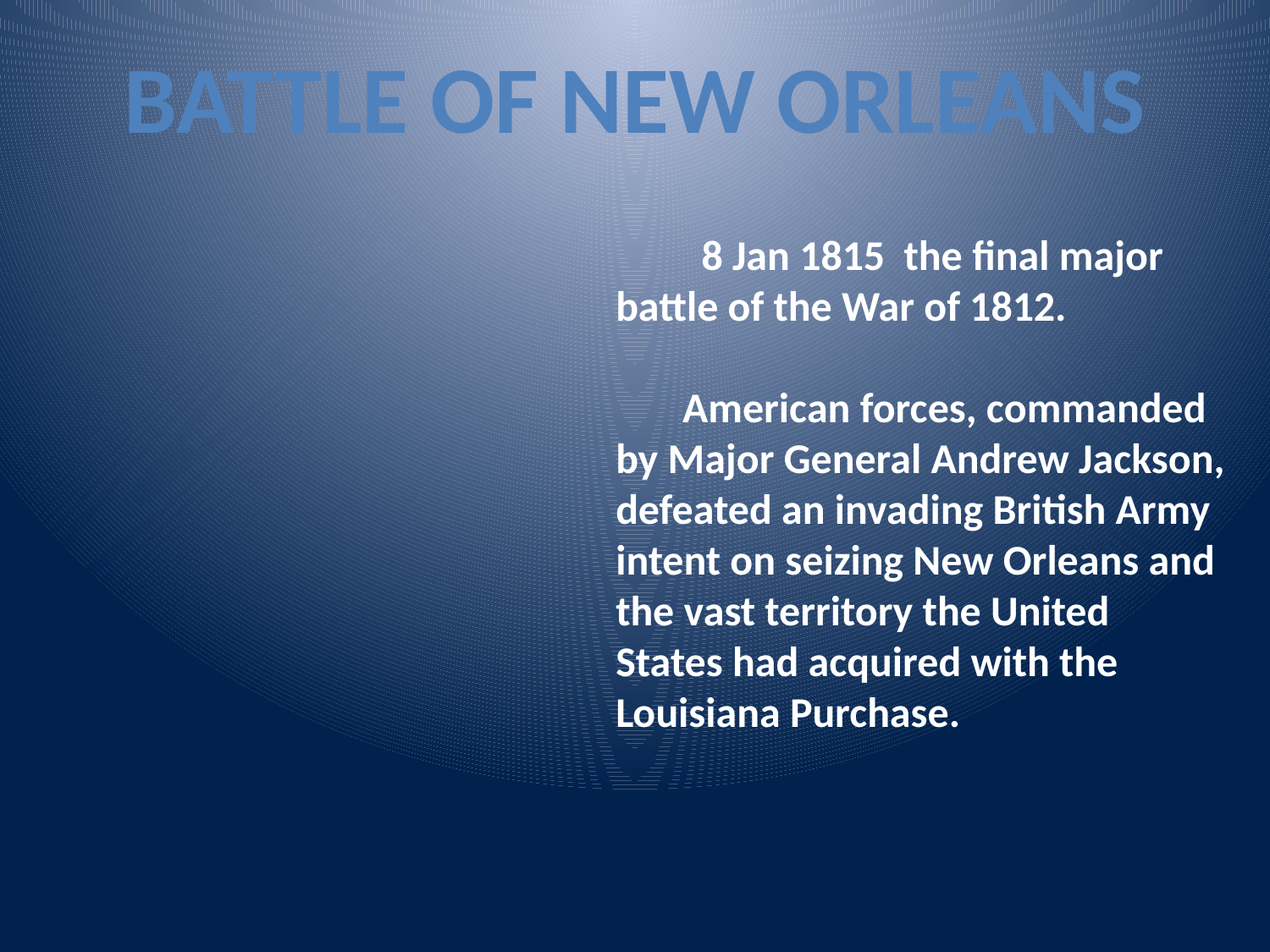

Battle of New Orleans
         8 Jan 1815  the final major battle of the War of 1812.

       American forces, commanded by Major General Andrew Jackson, defeated an invading British Army intent on seizing New Orleans and the vast territory the United States had acquired with the Louisiana Purchase.